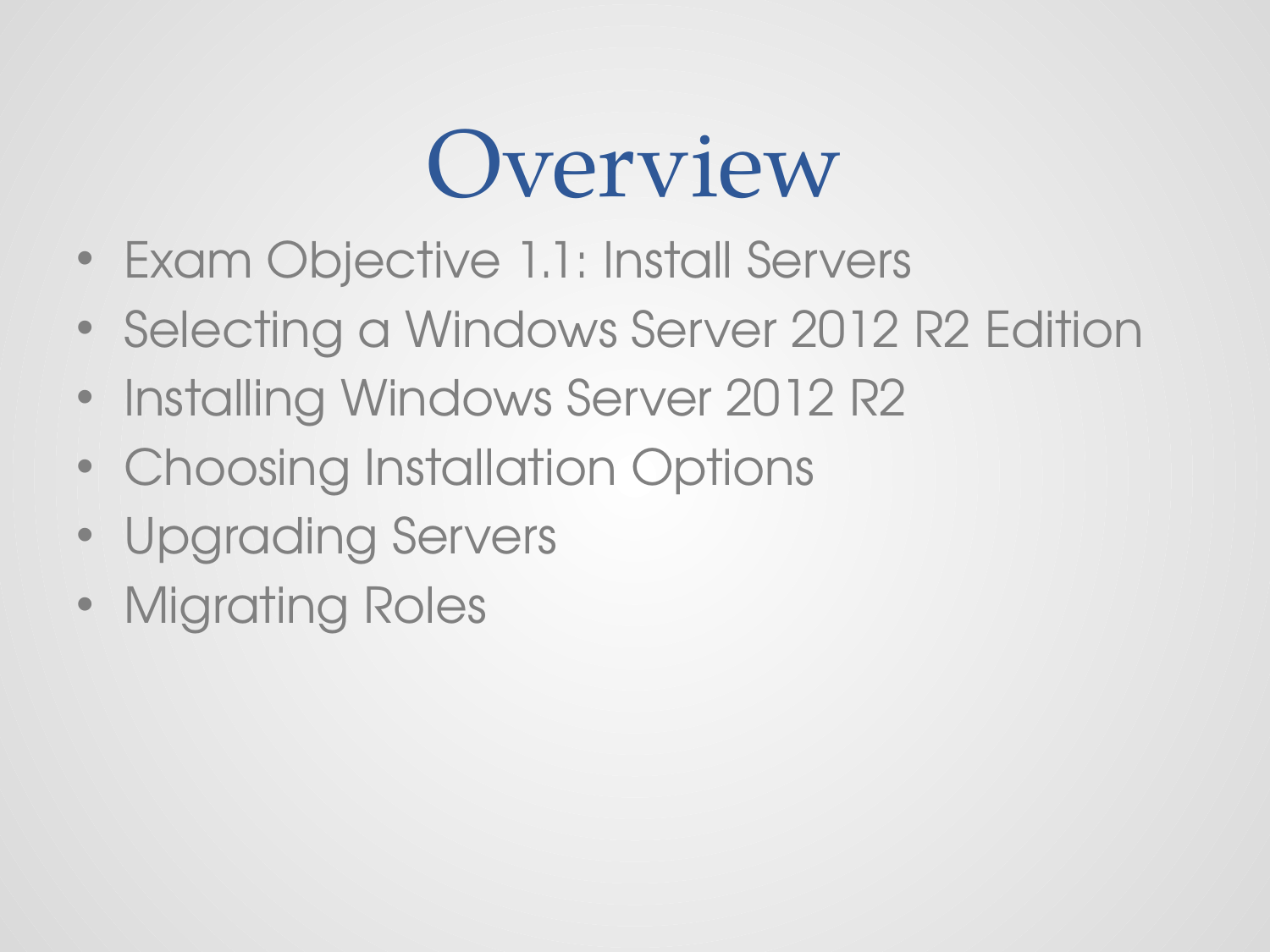

# Overview
Exam Objective 1.1: Install Servers
Selecting a Windows Server 2012 R2 Edition
Installing Windows Server 2012 R2
Choosing Installation Options
Upgrading Servers
Migrating Roles
© 2013 John Wiley & Sons, Inc.
2